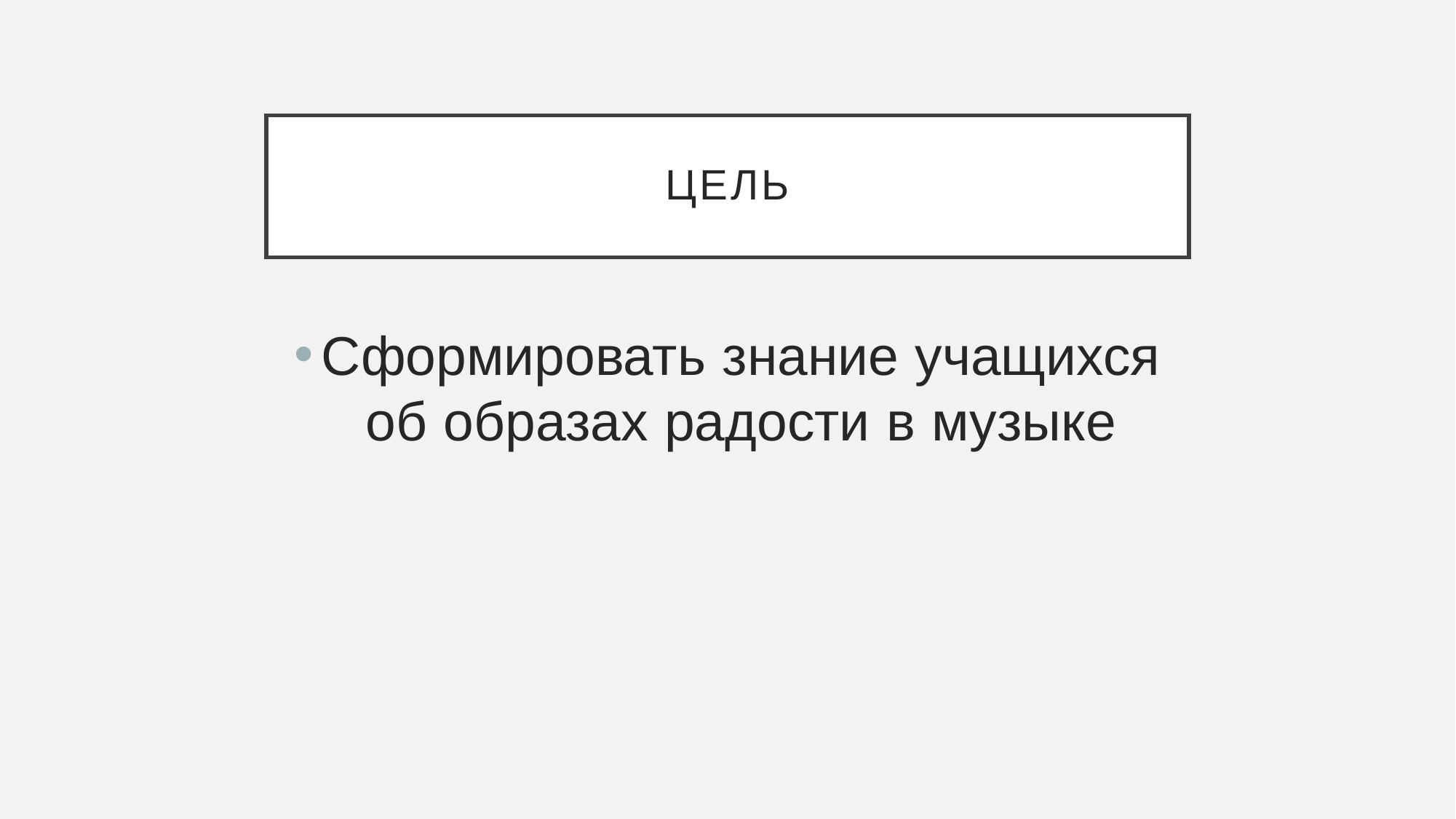

# Цель
Сформировать знание учащихся об образах радости в музыке